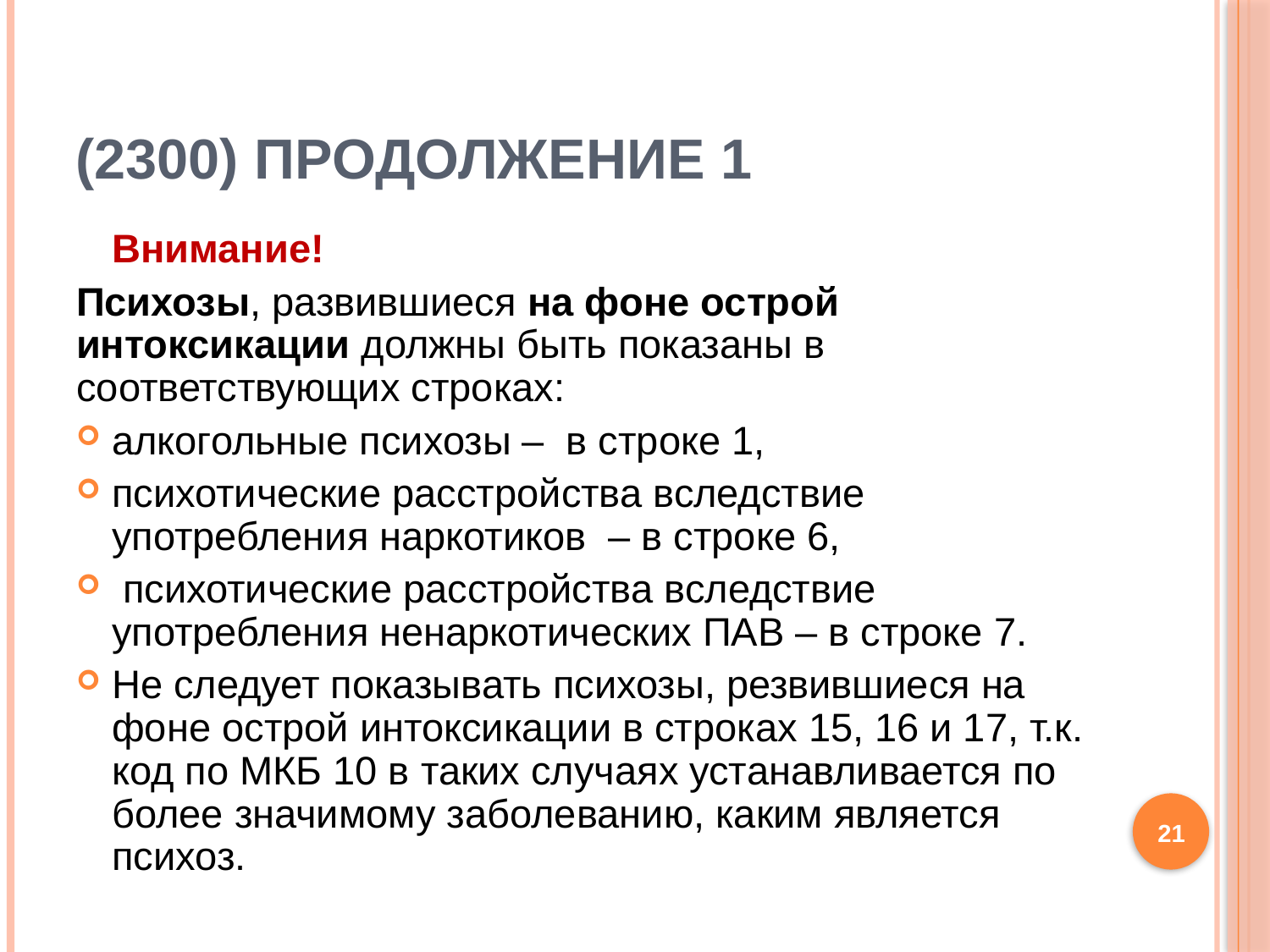

# (2300) Продолжение 1
 	Внимание!
Психозы, развившиеся на фоне острой интоксикации должны быть показаны в соответствующих строках:
алкогольные психозы –  в строке 1,
психотические расстройства вследствие употребления наркотиков  – в строке 6,
 психотические расстройства вследствие употребления ненаркотических ПАВ – в строке 7.
Не следует показывать психозы, резвившиеся на фоне острой интоксикации в строках 15, 16 и 17, т.к. код по МКБ 10 в таких случаях устанавливается по более значимому заболеванию, каким является психоз.
21